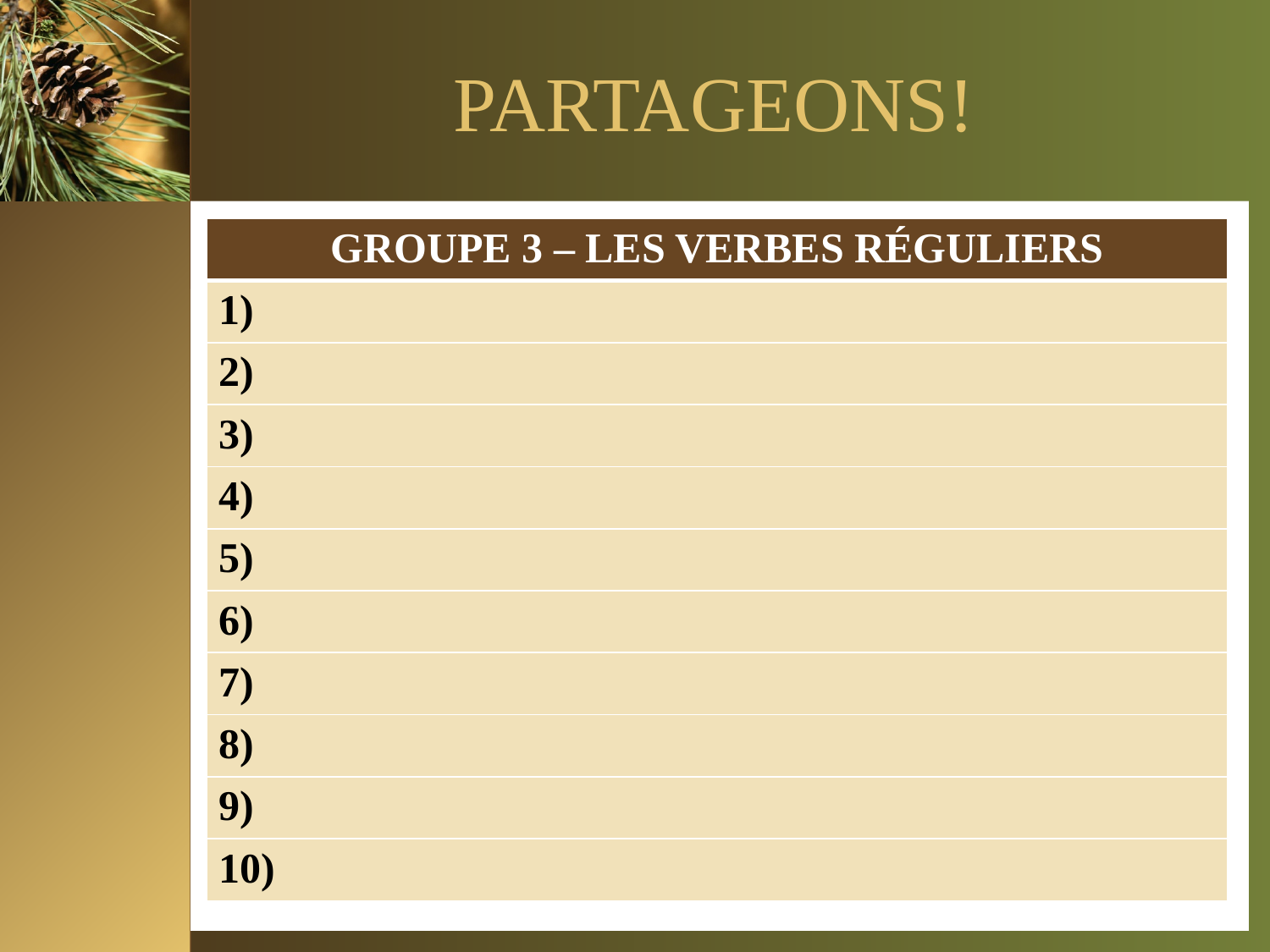

# PARTAGEONS!
| GROUPE 3 – LES VERBES RÉGULIERS |
| --- |
| 1) |
| 2) |
| 3) |
| 4) |
| 5) |
| 6) |
| 7) |
| 8) |
| 9) |
| 10) |